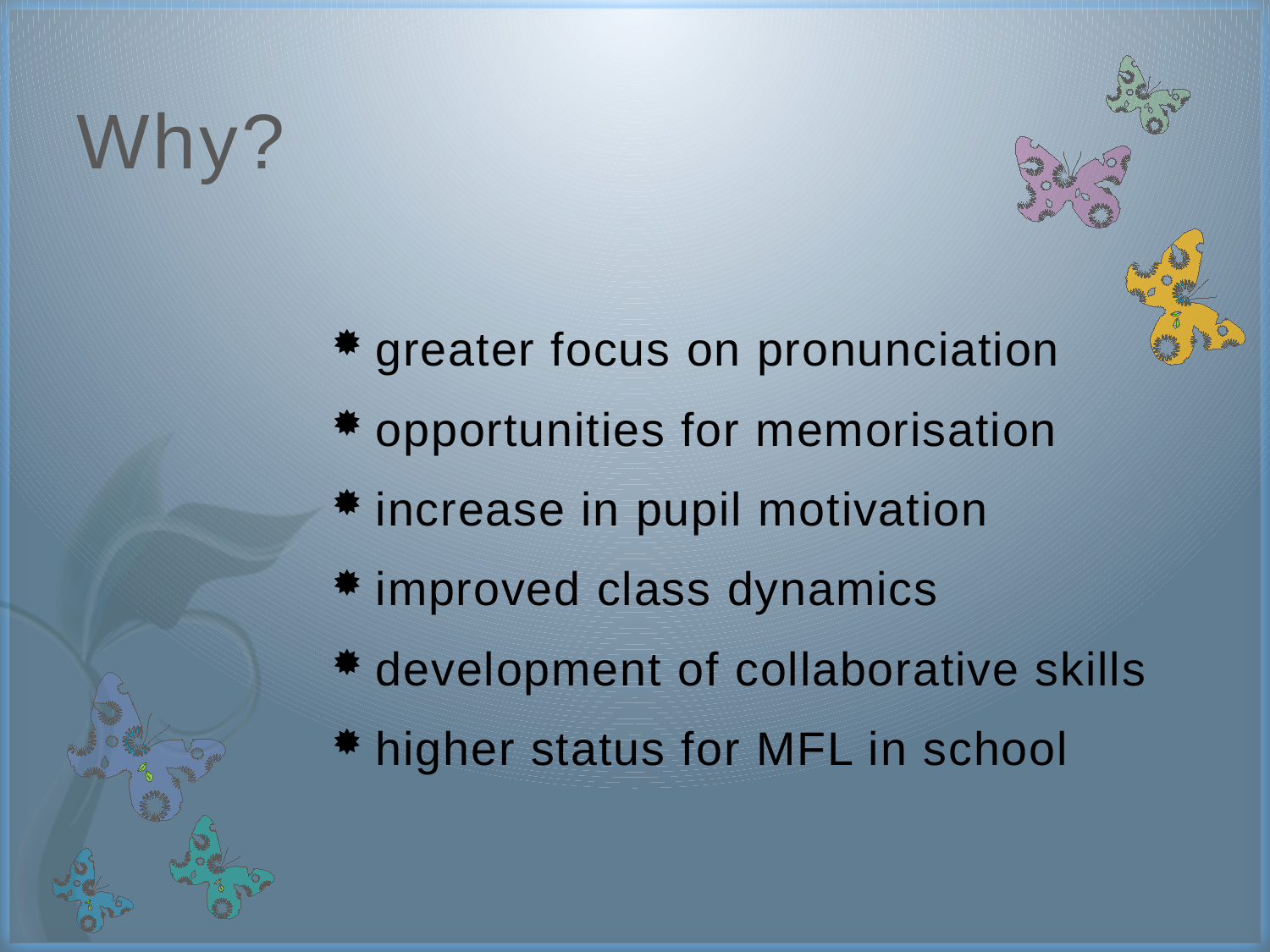

# Why?

greater focus on pronunciation
opportunities for memorisation
increase in pupil motivation
improved class dynamics
development of collaborative skills
higher status for MFL in school